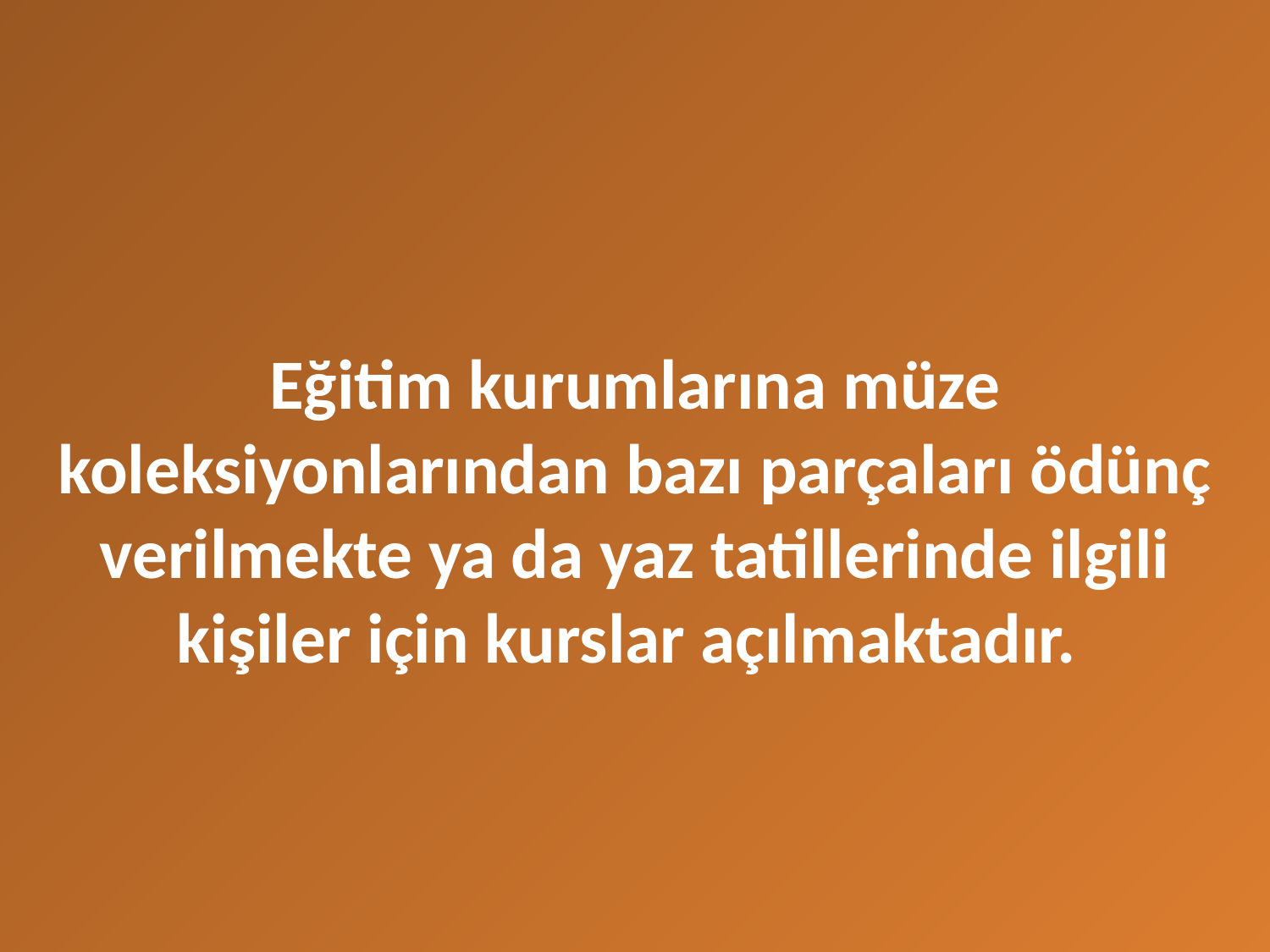

# Eğitim kurumlarına müze koleksiyonlarından bazı parçaları ödünç verilmekte ya da yaz tatillerinde ilgili kişiler için kurslar açılmaktadır.